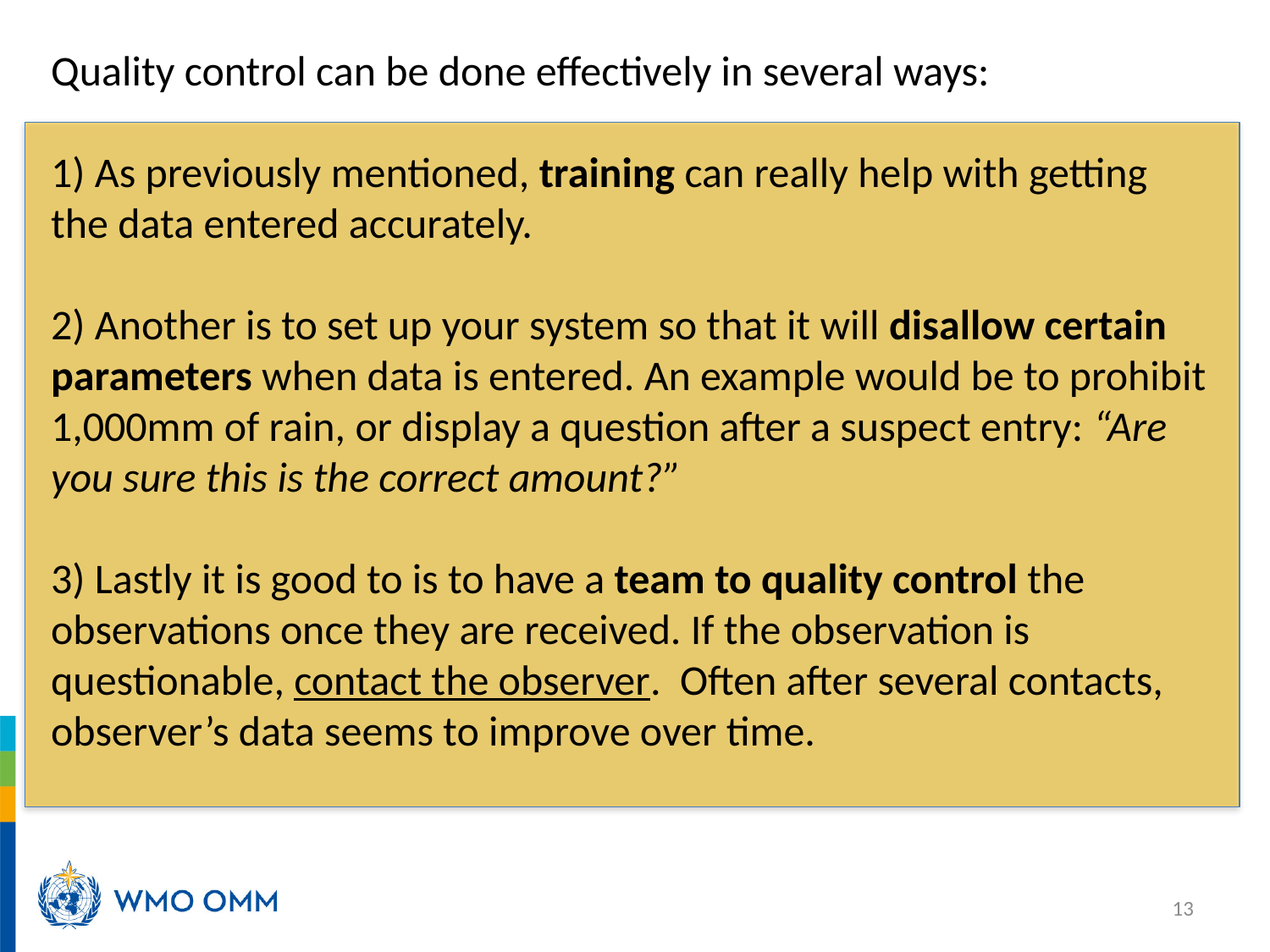

# Quality control can be done effectively in several ways: 1) As previously mentioned, training can really help with getting the data entered accurately. 2) Another is to set up your system so that it will disallow certain parameters when data is entered. An example would be to prohibit 1,000mm of rain, or display a question after a suspect entry: “Are you sure this is the correct amount?” 3) Lastly it is good to is to have a team to quality control the observations once they are received. If the observation is questionable, contact the observer.  Often after several contacts, observer’s data seems to improve over time.
13